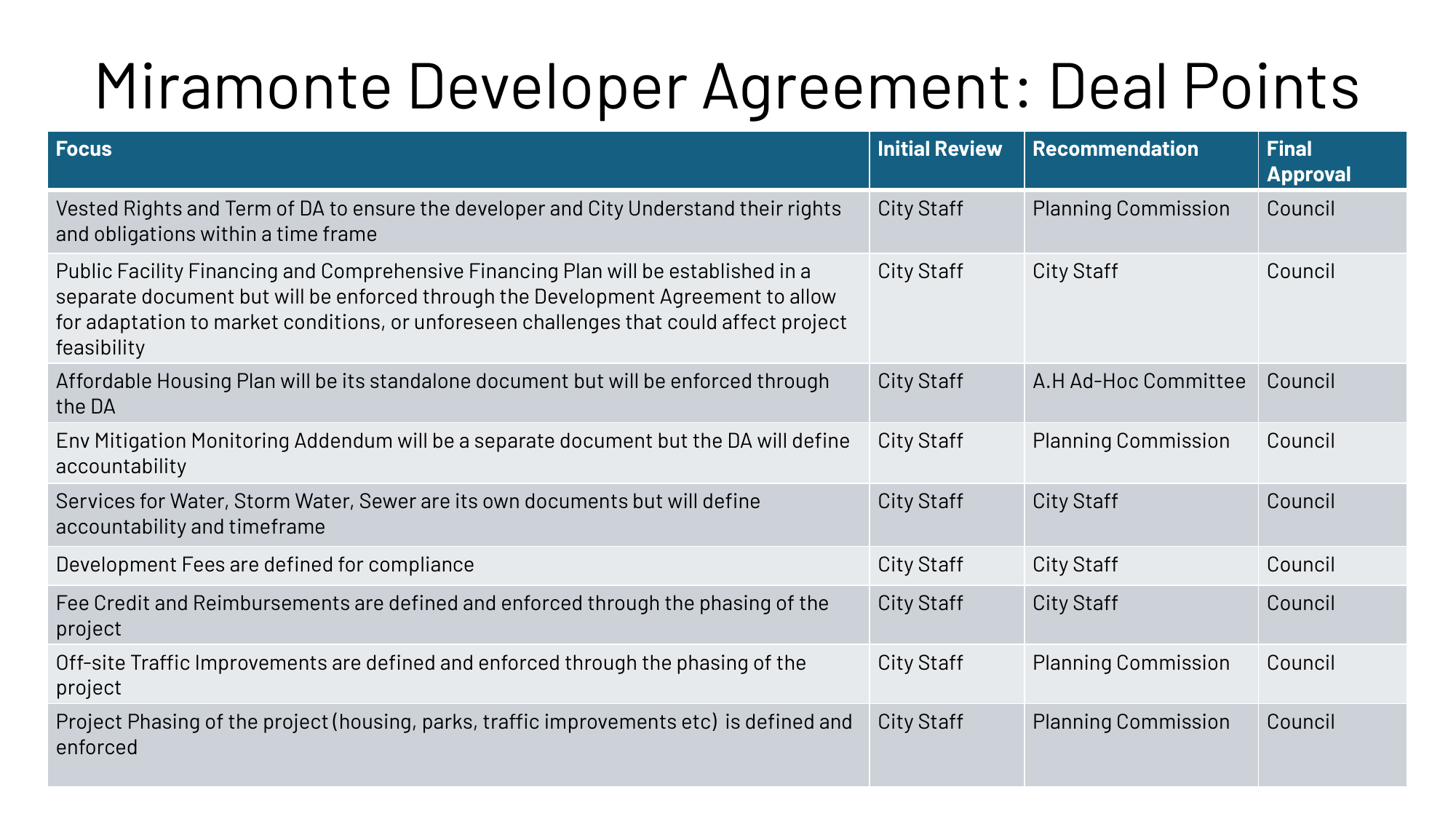

# Miramonte Developer Agreement: Deal Points
| Focus | Initial Review | Recommendation | Final Approval |
| --- | --- | --- | --- |
| Vested Rights and Term of DA to ensure the developer and City Understand their rights and obligations within a time frame | City Staff | Planning Commission | Council |
| Public Facility Financing and Comprehensive Financing Plan will be established in a separate document but will be enforced through the Development Agreement to allow for adaptation to market conditions, or unforeseen challenges that could affect project feasibility | City Staff | City Staff | Council |
| Affordable Housing Plan will be its standalone document but will be enforced through the DA | City Staff | A.H Ad-Hoc Committee | Council |
| Env Mitigation Monitoring Addendum will be a separate document but the DA will define accountability | City Staff | Planning Commission | Council |
| Services for Water, Storm Water, Sewer are its own documents but will define accountability and timeframe | City Staff | City Staff | Council |
| Development Fees are defined for compliance | City Staff | City Staff | Council |
| Fee Credit and Reimbursements are defined and enforced through the phasing of the project | City Staff | City Staff | Council |
| Off-site Traffic Improvements are defined and enforced through the phasing of the project | City Staff | Planning Commission | Council |
| Project Phasing of the project (housing, parks, traffic improvements etc) is defined and enforced | City Staff | Planning Commission | Council |